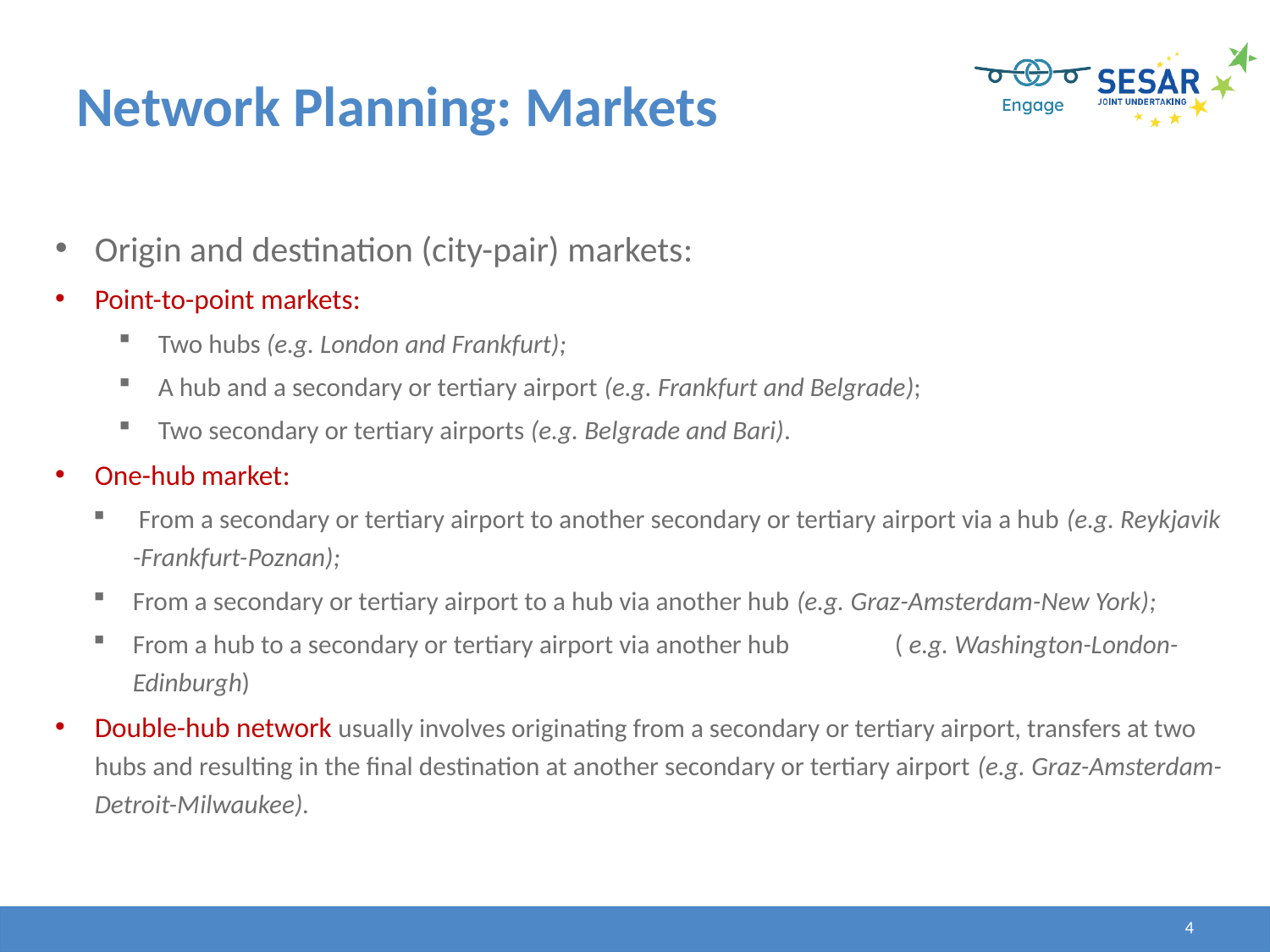

# Network Planning: Markets
Origin and destination (city-pair) markets:
Point-to-point markets:
Two hubs (e.g. London and Frankfurt);
A hub and a secondary or tertiary airport (e.g. Frankfurt and Belgrade);
Two secondary or tertiary airports (e.g. Belgrade and Bari).
One-hub market:
 From a secondary or tertiary airport to another secondary or tertiary airport via a hub (e.g. Reykjavik -Frankfurt-Poznan);
From a secondary or tertiary airport to a hub via another hub (e.g. Graz-Amsterdam-New York);
From a hub to a secondary or tertiary airport via another hub	( e.g. Washington-London-Edinburgh)
Double-hub network usually involves originating from a secondary or tertiary airport, transfers at two hubs and resulting in the final destination at another secondary or tertiary airport (e.g. Graz-Amsterdam-Detroit-Milwaukee).
4